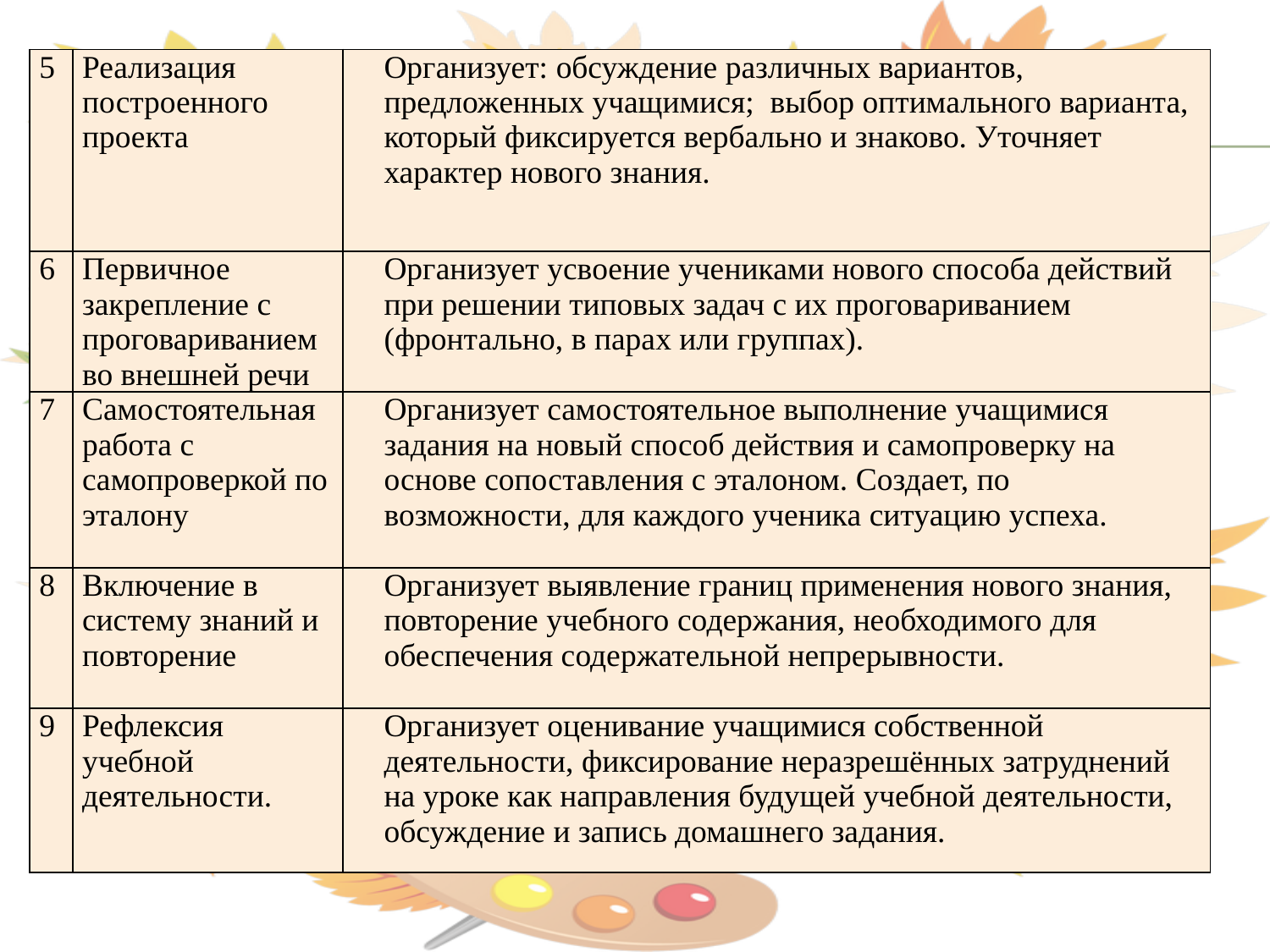

| 5 | Реализация построенного проекта | Организует: обсуждение различных вариантов, предложенных учащимися; выбор оптимального варианта, который фиксируется вербально и знаково. Уточняет характер нового знания. |
| --- | --- | --- |
| 6 | Первичное закрепление с проговариванием во внешней речи | Организует усвоение учениками нового способа действий при решении типовых задач с их проговариванием (фронтально, в парах или группах). |
| 7 | Самостоятельная работа с самопроверкой по эталону | Организует самостоятельное выполнение учащимися задания на новый способ действия и самопроверку на основе сопоставления с эталоном. Создает, по возможности, для каждого ученика ситуацию успеха. |
| 8 | Включение в систему знаний и повторение | Организует выявление границ применения нового знания, повторение учебного содержания, необходимого для обеспечения содержательной непрерывности. |
| 9 | Рефлексия учебной деятельности. | Организует оценивание учащимися собственной деятельности, фиксирование неразрешённых затруднений на уроке как направления будущей учебной деятельности, обсуждение и запись домашнего задания. |